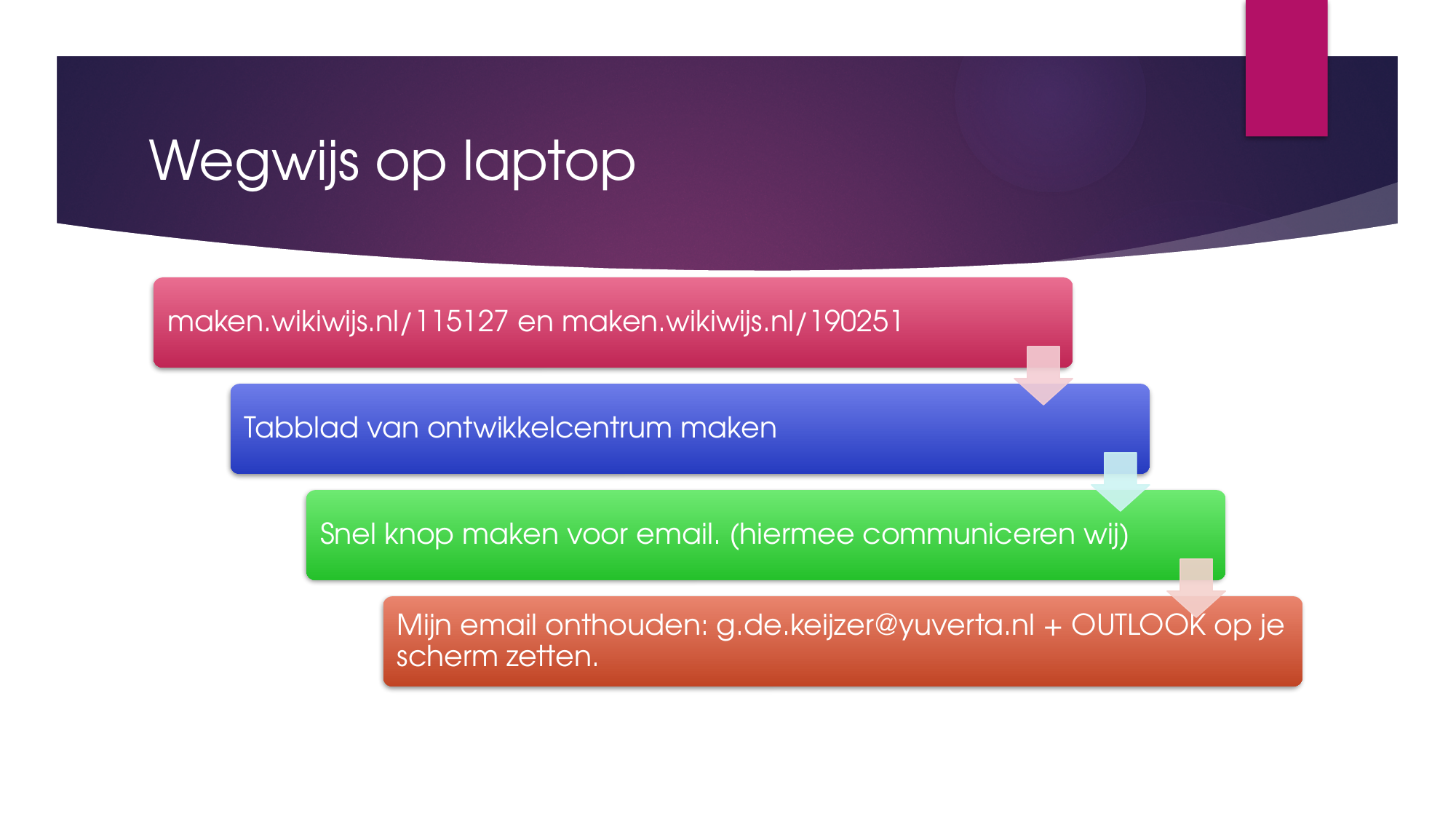

# Wegwijs op laptop
maken.wikiwijs.nl/115127 en maken.wikiwijs.nl/190251
Tabblad van ontwikkelcentrum maken
Snel knop maken voor email. (hiermee communiceren wij)
Mijn email onthouden: g.de.keijzer@yuverta.nl + OUTLOOK op je scherm zetten.